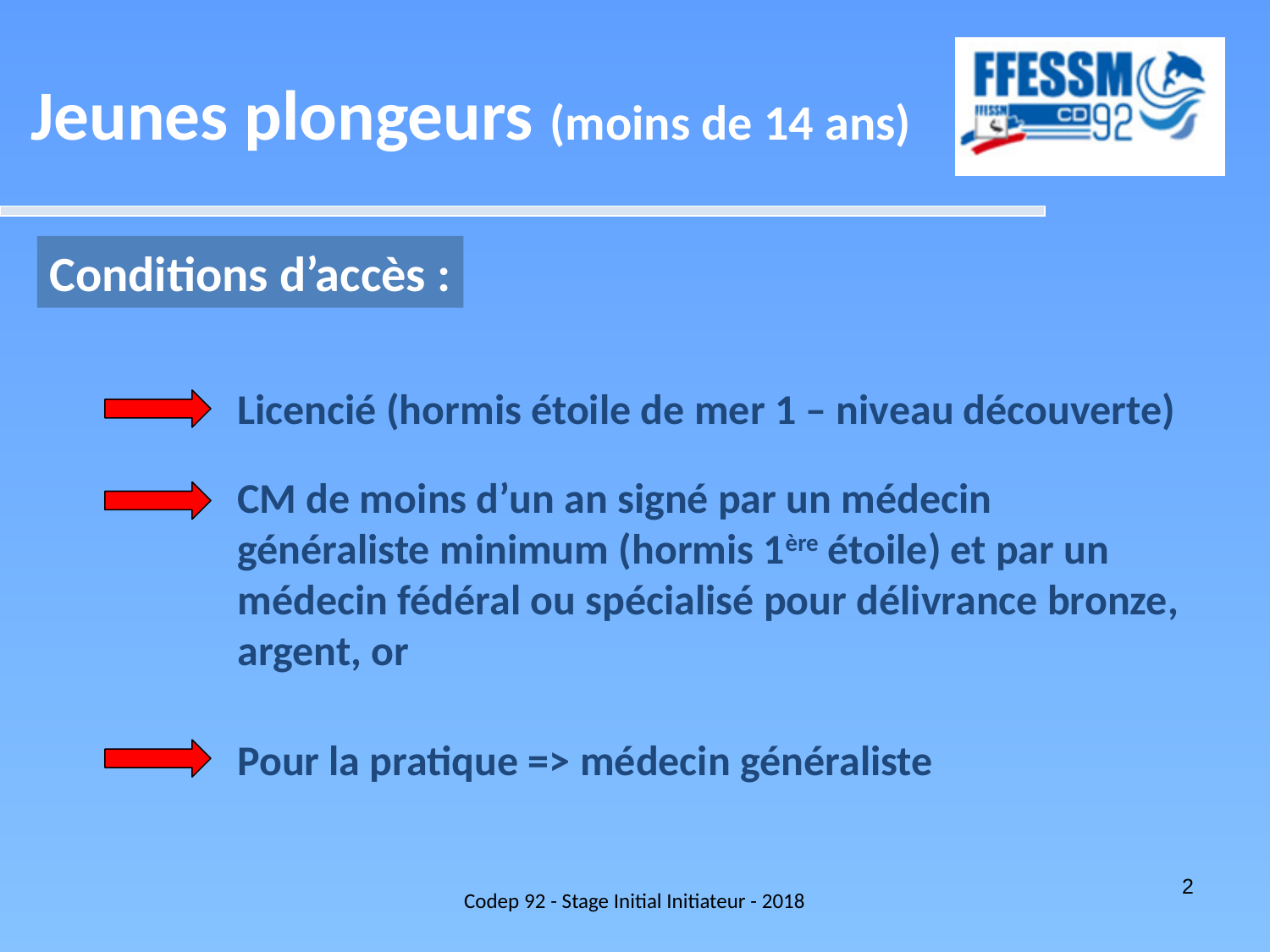

Jeunes plongeurs (moins de 14 ans)
Conditions d’accès :
Licencié (hormis étoile de mer 1 – niveau découverte)

CM de moins d’un an signé par un médecin généraliste minimum (hormis 1ère étoile) et par un médecin fédéral ou spécialisé pour délivrance bronze, argent, or

Pour la pratique => médecin généraliste

Codep 92 - Stage Initial Initiateur - 2018
2